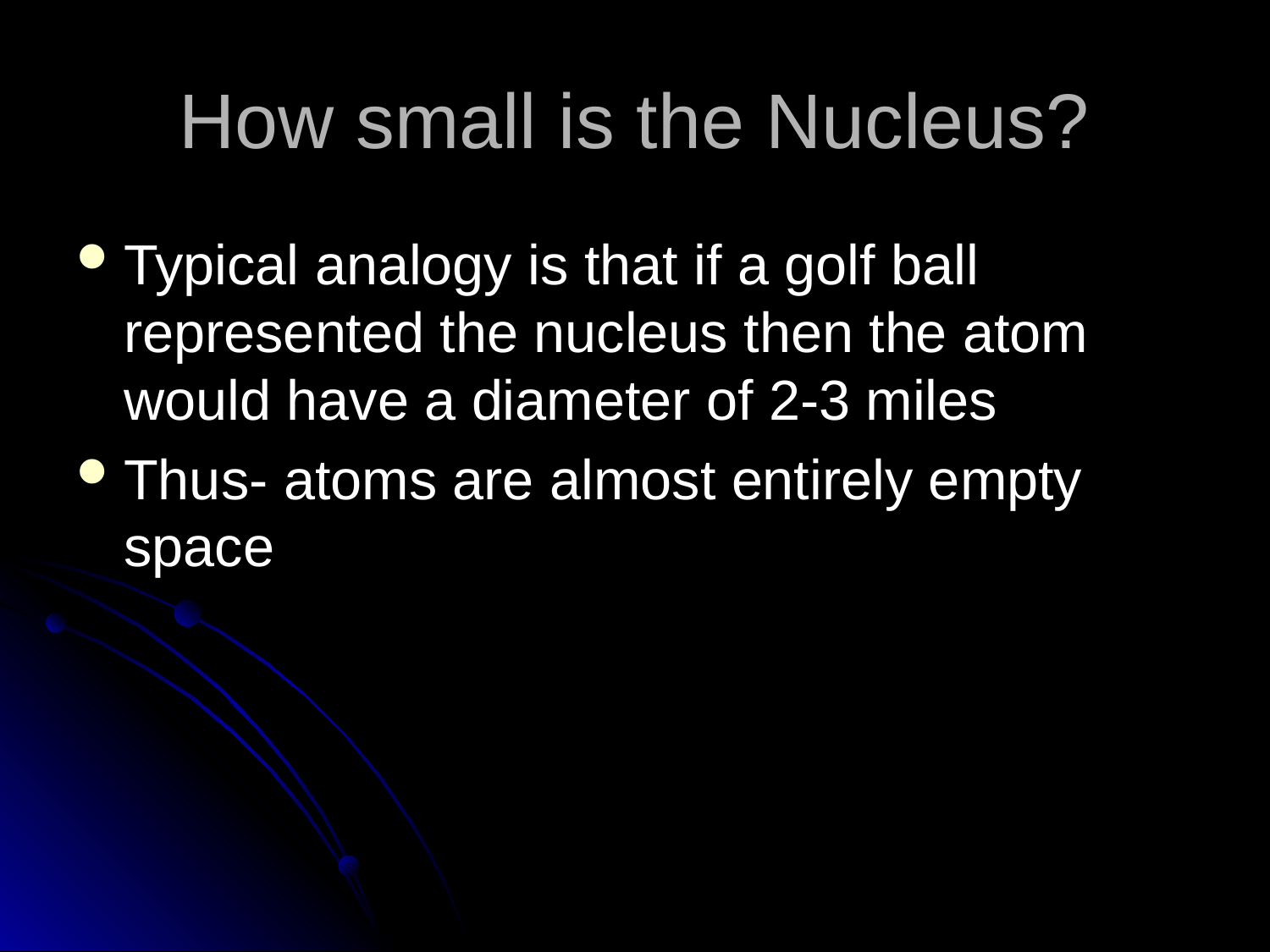

# How small is the Nucleus?
Typical analogy is that if a golf ball represented the nucleus then the atom would have a diameter of 2-3 miles
Thus- atoms are almost entirely empty space